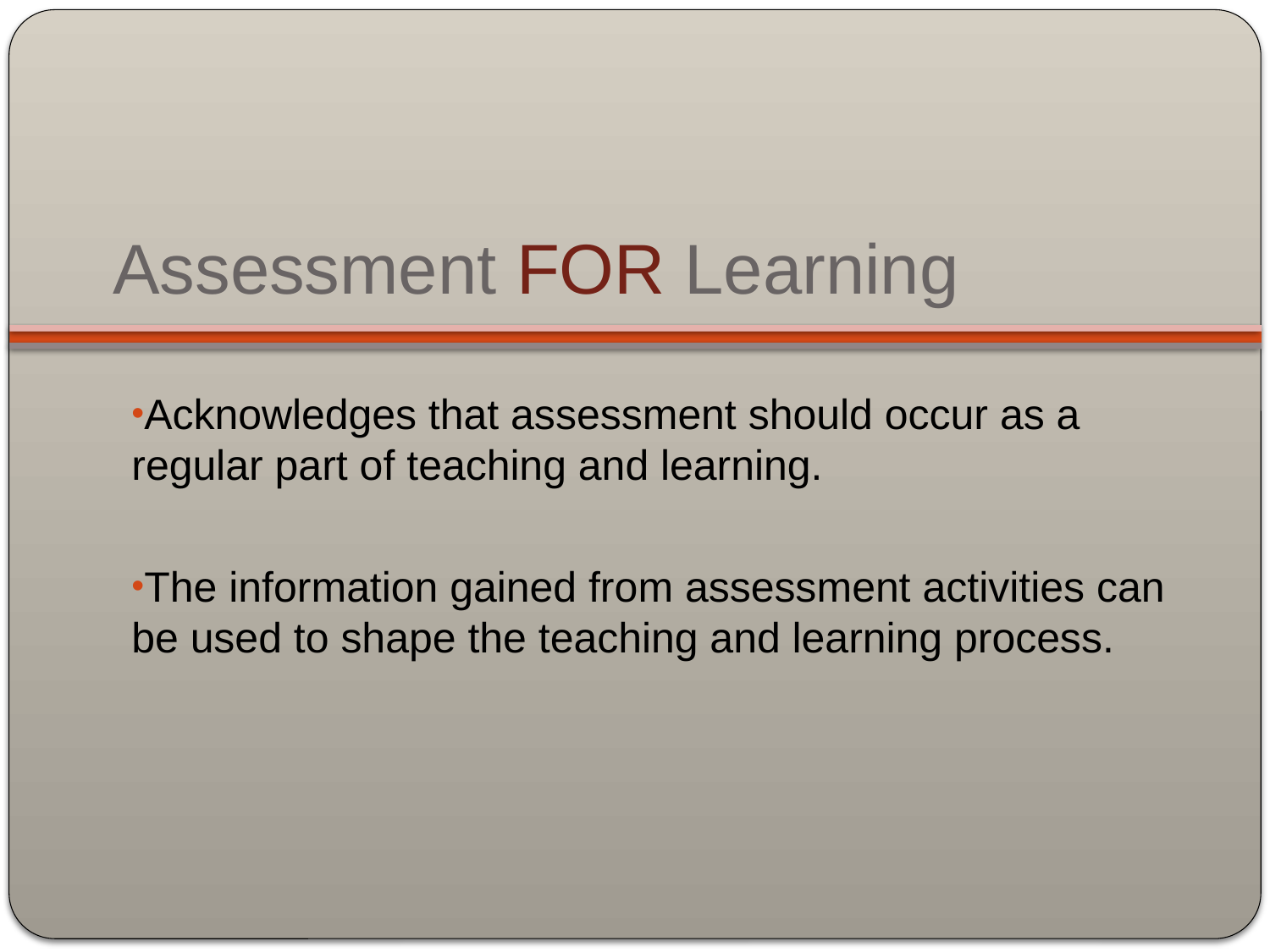

# Assessment FOR Learning
Acknowledges that assessment should occur as a regular part of teaching and learning.

The information gained from assessment activities can be used to shape the teaching and learning process.